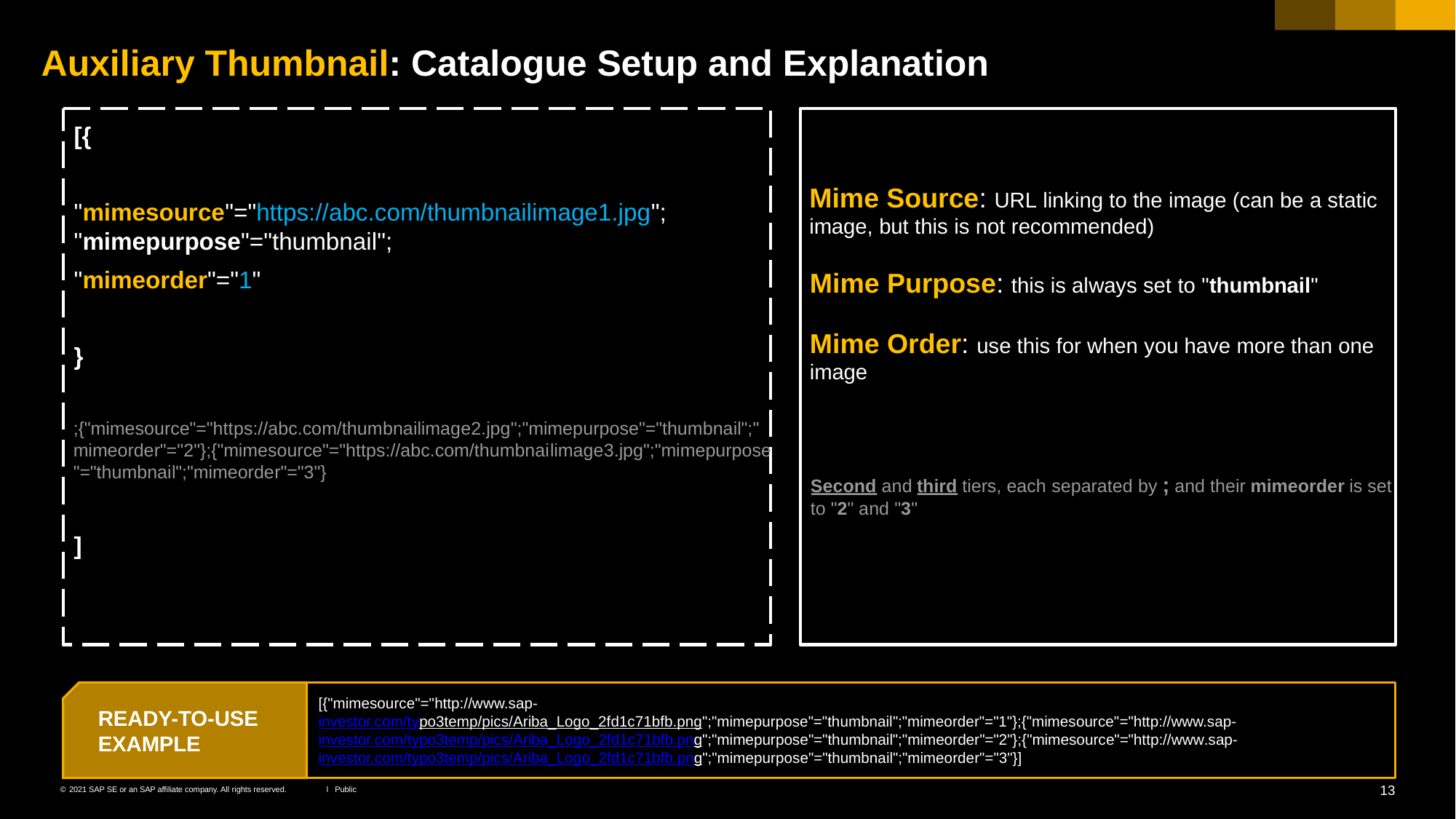

Auxiliary Thumbnail: Catalogue Setup and Explanation

[{
Mime Source:URL linking to the image (can be a static
image, but this is not recommended)
"mimesource"="https://abc.com/thumbnailimage1.jpg";
"mimepurpose"="thumbnail";
"mimeorder"="1"
Mime Purpose:this is always set to "thumbnail"
Mime Order:use this for when you have more than one
image
}
;{"mimesource"="https://abc.com/thumbnailimage2.jpg";"mimepurpose"="thumbnail";"
mimeorder"="2"};{"mimesource"="https://abc.com/thumbnailimage3.jpg";"mimepurpose
"="thumbnail";"mimeorder"="3"}
Secondandthirdtiers, each separated by;and theirmimeorderis set
to "2" and "3"

]

[{"mimesource"="http://www.sap-
investor.com/typo3temp/pics/Ariba_Logo_2fd1c71bfb.png";"mimepurpose"="thumbnail";"mimeorder"="1"};{"mimesource"="http://www.sap-
investor.com/typo3temp/pics/Ariba_Logo_2fd1c71bfb.png";"mimepurpose"="thumbnail";"mimeorder"="2"};{"mimesource"="http://www.sap-
investor.com/typo3temp/pics/Ariba_Logo_2fd1c71bfb.png";"mimepurpose"="thumbnail";"mimeorder"="3"}]
READY-TO-USE
EXAMPLE
©2021 SAP SE or an SAP affiliate company. All rights reserved.	ǀ	Public	13